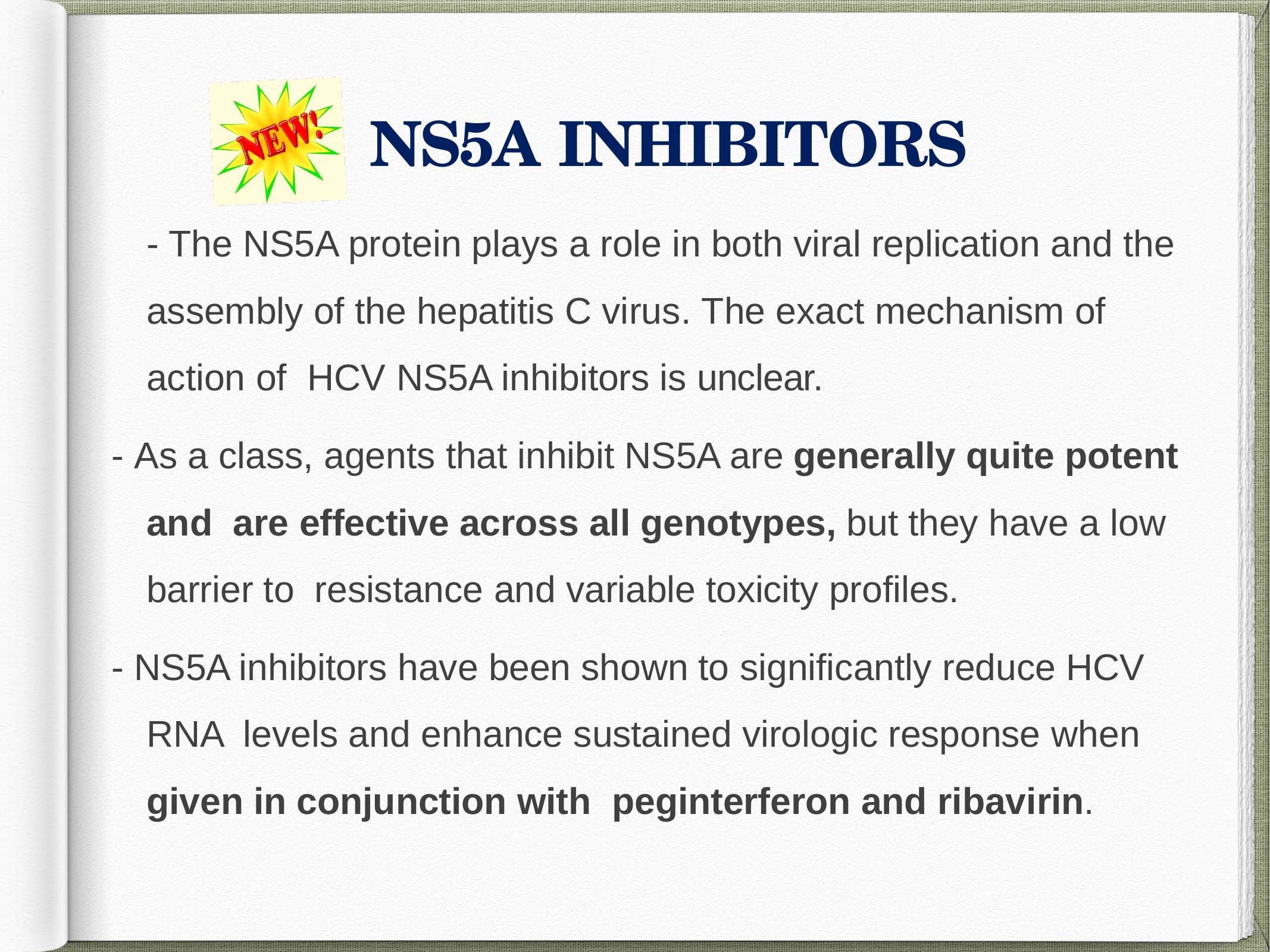

NS5A INHIBITORS

	- The NS5A protein plays a role in both viral replication and the assembly of the hepatitis C virus. The exact mechanism of action of  HCV NS5A inhibitors is unclear.
- As a class, agents that inhibit NS5A are generally quite potent and  are effective across all genotypes, but they have a low barrier to  resistance and variable toxicity profiles.
- NS5A inhibitors have been shown to significantly reduce HCV RNA  levels and enhance sustained virologic response when given in conjunction with  peginterferon and ribavirin.